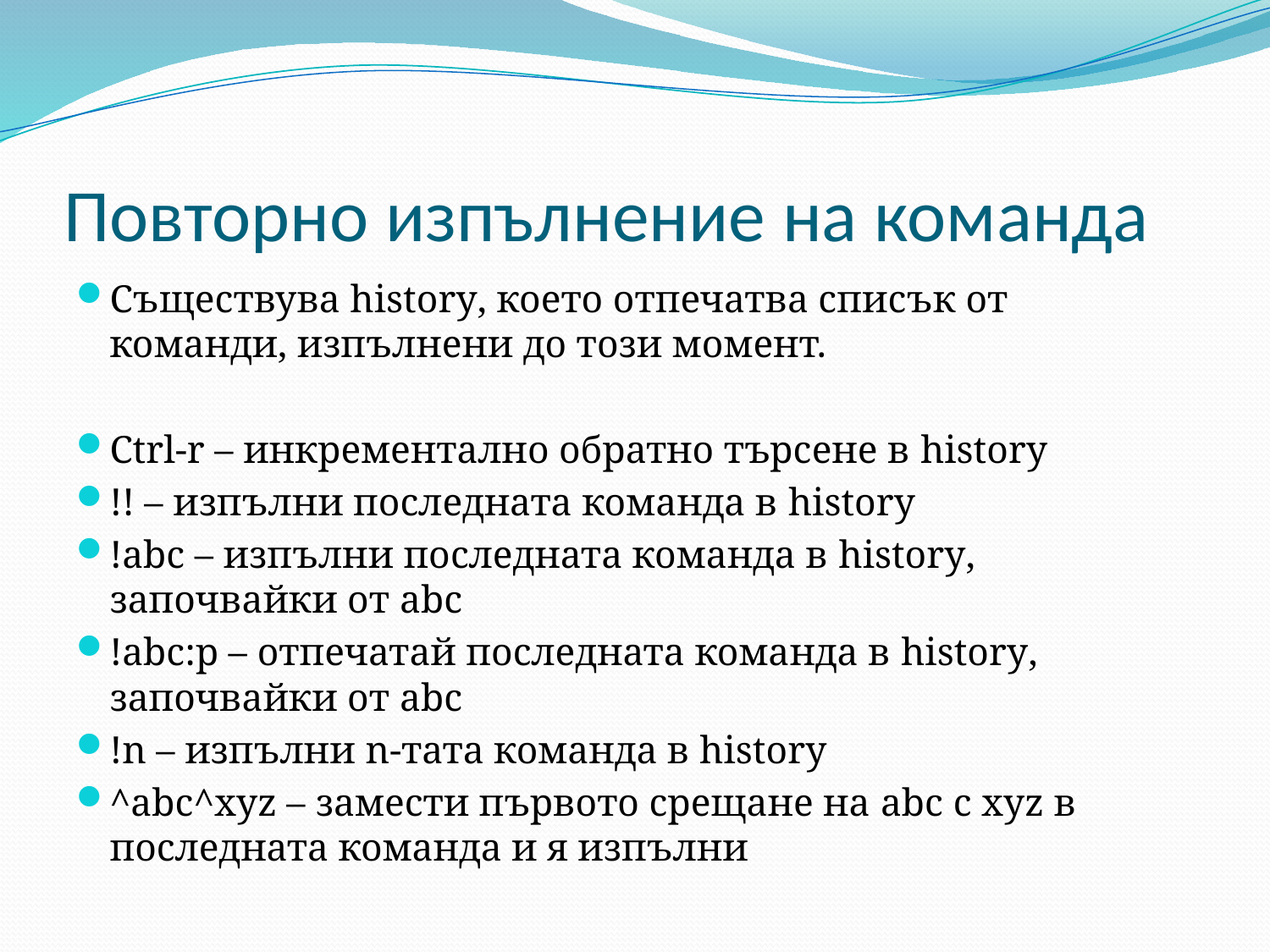

# Повторно изпълнение на команда
Съществува history, което отпечатва списък от команди, изпълнени до този момент.

Ctrl-r – инкрементално обратно търсене в history
!! – изпълни последната команда в history
!abc – изпълни последната команда в history, започвайки от abc
!abc:p – отпечатай последната команда в history, започвайки от abc
!n – изпълни n-тата команда в history
^abc^xyz – замести първото срещане на abc с xyz в последната команда и я изпълни